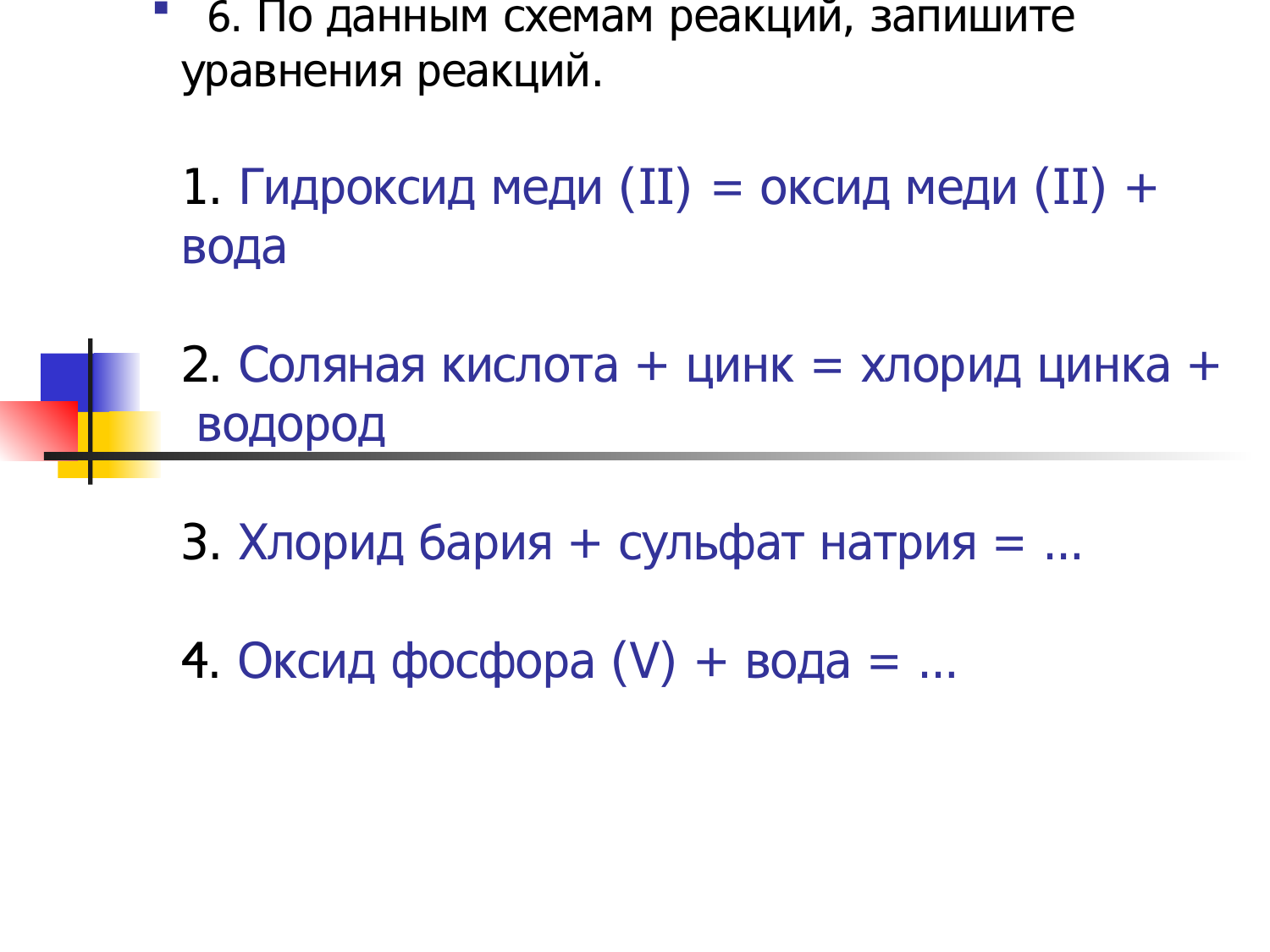

# 6. По данным схемам реакций, запишите уравнения реакций. 1. Гидроксид меди (II) = оксид меди (II) + вода 2. Соляная кислота + цинк = хлорид цинка +    водород 3. Хлорид бария + сульфат натрия = … 4. Оксид фосфора (V) + вода = …